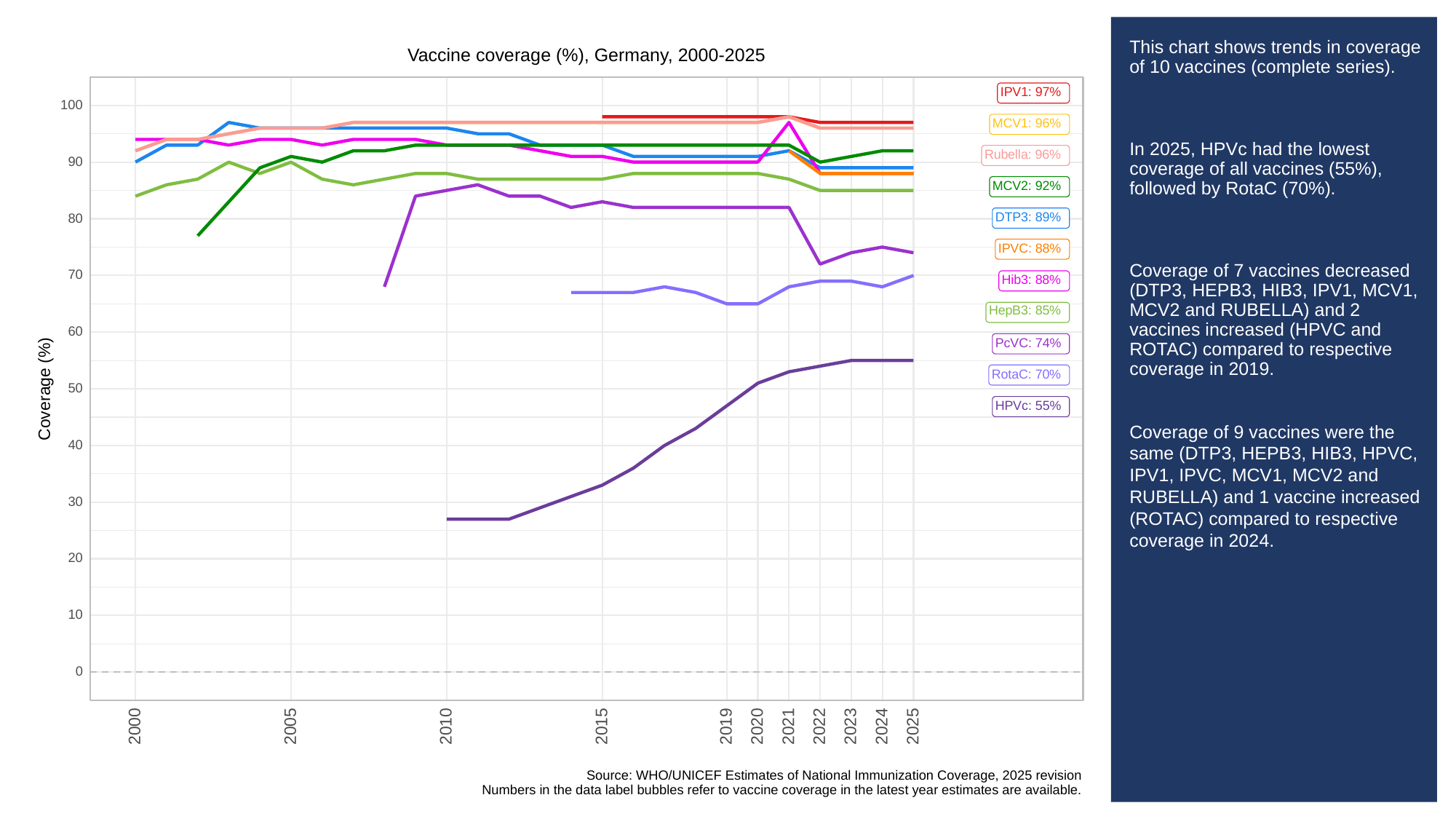

# This chart shows trends in coverage of 10 vaccines (complete series).

In 2025, HPVc had the lowest coverage of all vaccines (55%), followed by RotaC (70%).

Coverage of 7 vaccines decreased (DTP3, HEPB3, HIB3, IPV1, MCV1, MCV2 and RUBELLA) and 2 vaccines increased (HPVC and ROTAC) compared to respective coverage in 2019.

Coverage of 9 vaccines were the same (DTP3, HEPB3, HIB3, HPVC, IPV1, IPVC, MCV1, MCV2 and RUBELLA) and 1 vaccine increased (ROTAC) compared to respective coverage in 2024.

Vaccine coverage (%), Germany, 2000-2025

IPV1: 97%

100

MCV1: 96%

Rubella: 96%

90

MCV2: 92%

DTP3: 89%
80

IPVC: 88%

70

Hib3: 88%

HepB3: 85%
60

PcVC: 74%

RotaC: 70%
Coverage (%)
50

HPVc: 55%

40

30

20

10

0

2023
2000
2005
2010
2015
2019
2020
2021
2022
2024
2025
Source: WHO/UNICEF Estimates of National Immunization Coverage, 2025 revision
Numbers in the data label bubbles refer to vaccine coverage in the latest year estimates are available.